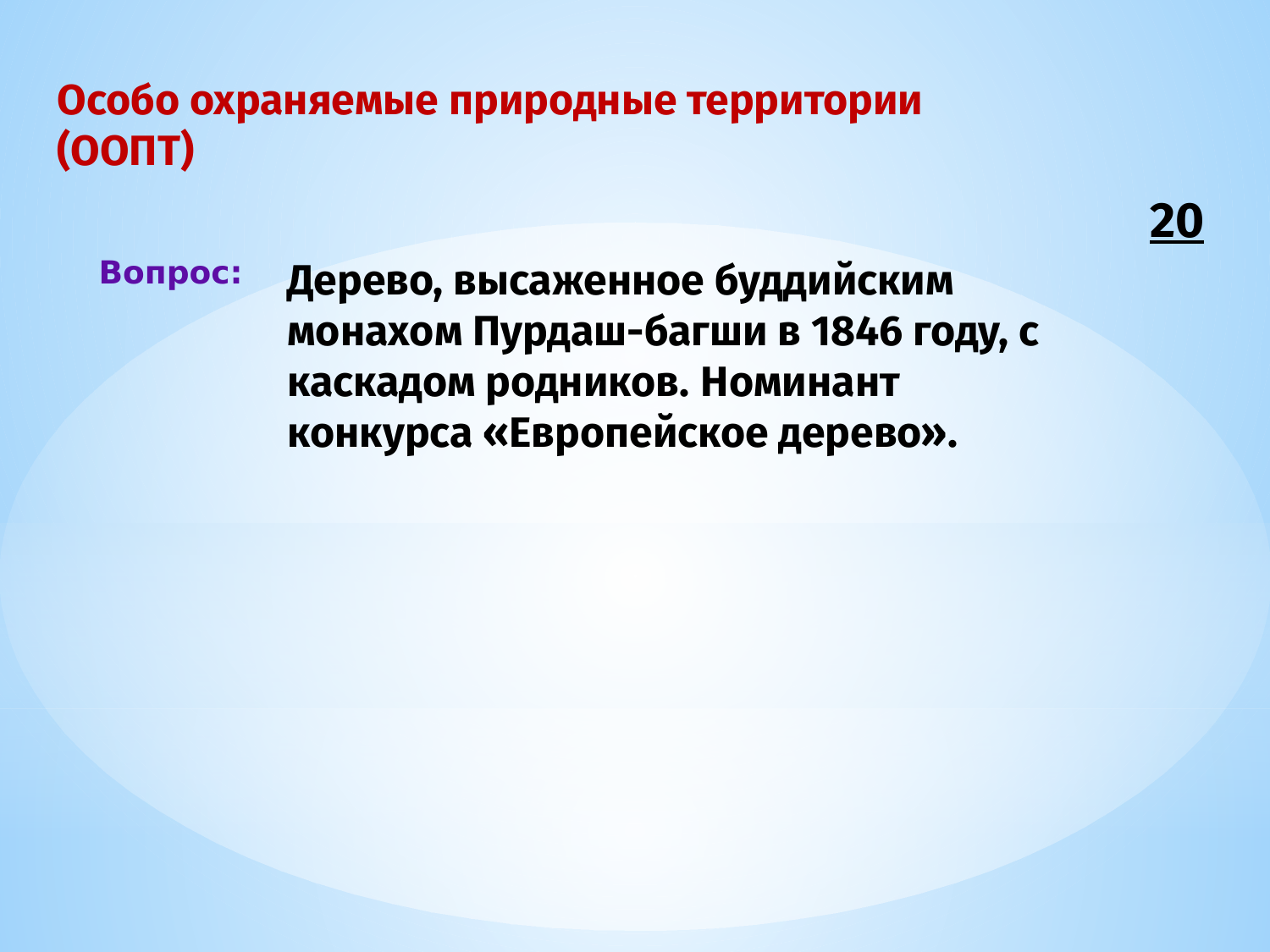

Особо охраняемые природные территории (ООПТ)
20
Вопрос:
Дерево, высаженное буддийским монахом Пурдаш-багши в 1846 году, с каскадом родников. Номинант конкурса «Европейское дерево».